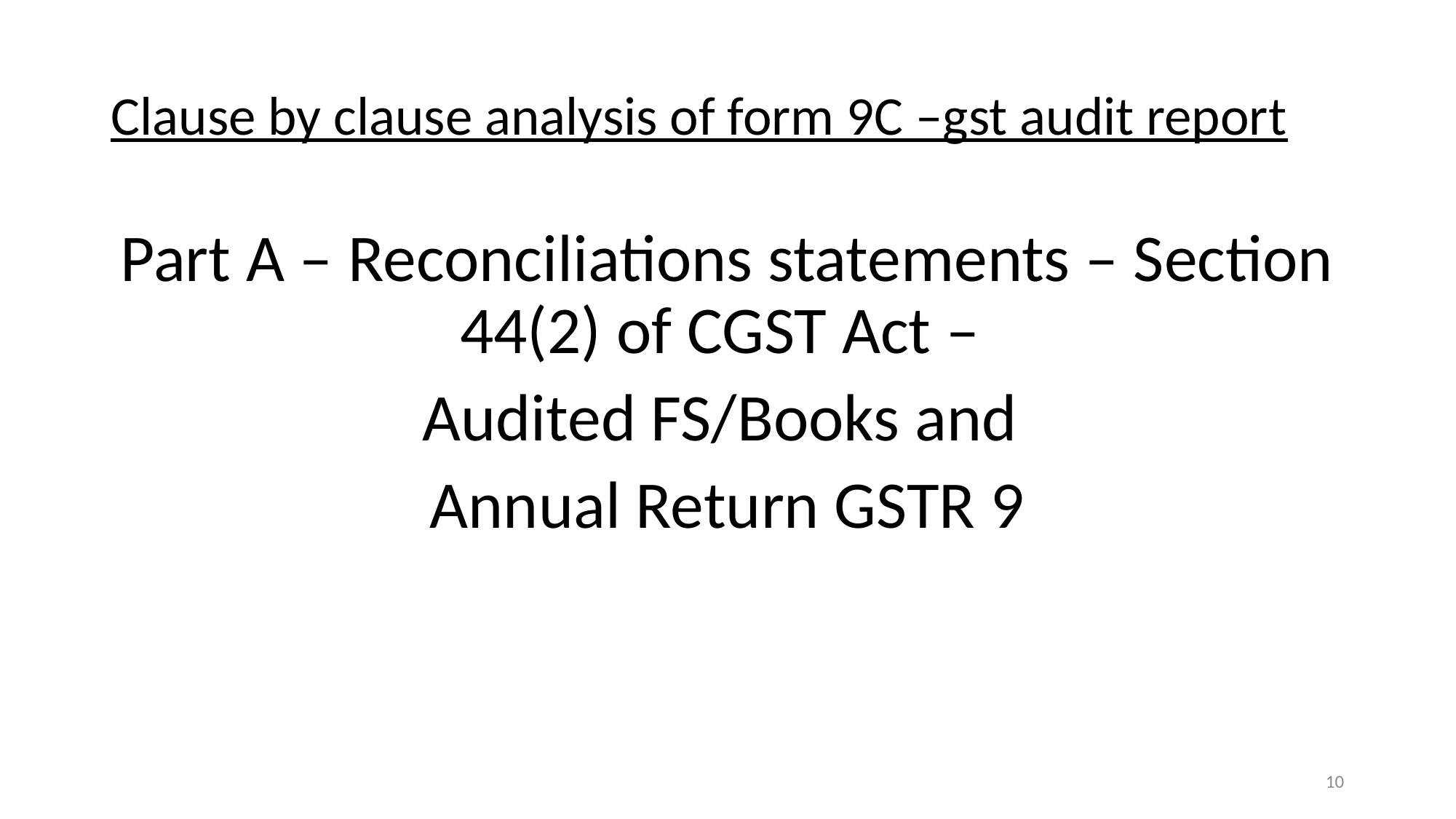

# Clause by clause analysis of form 9C –gst audit report
Part A – Reconciliations statements – Section 44(2) of CGST Act –
Audited FS/Books and
Annual Return GSTR 9
10